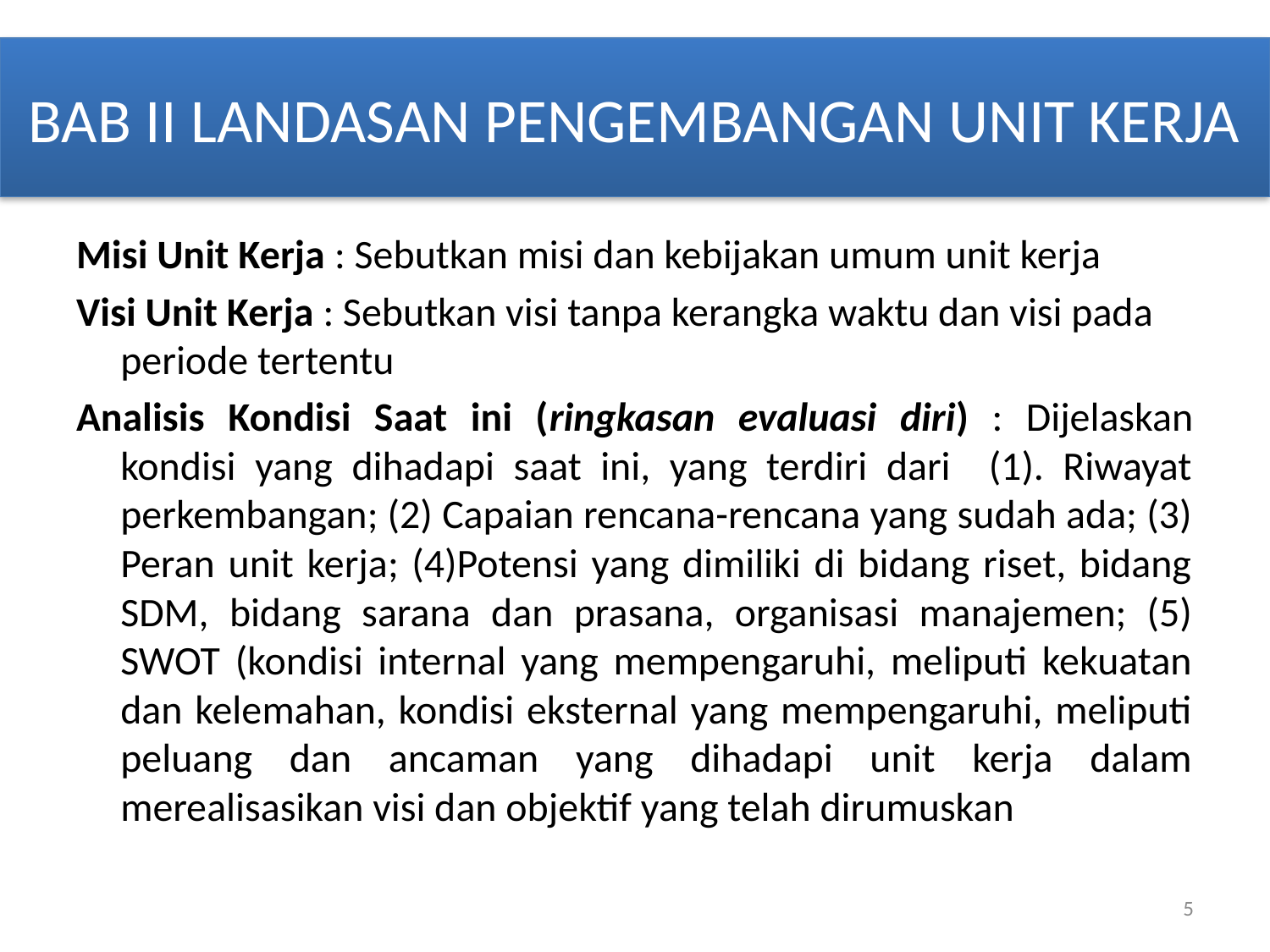

# BAB II LANDASAN PENGEMBANGAN UNIT KERJA
Misi Unit Kerja : Sebutkan misi dan kebijakan umum unit kerja
Visi Unit Kerja : Sebutkan visi tanpa kerangka waktu dan visi pada periode tertentu
Analisis Kondisi Saat ini (ringkasan evaluasi diri) : Dijelaskan kondisi yang dihadapi saat ini, yang terdiri dari  (1). Riwayat perkembangan; (2) Capaian rencana-rencana yang sudah ada; (3) Peran unit kerja; (4)Potensi yang dimiliki di bidang riset, bidang SDM, bidang sarana dan prasana, organisasi manajemen; (5) SWOT (kondisi internal yang mempengaruhi, meliputi kekuatan dan kelemahan, kondisi eksternal yang mempengaruhi, meliputi peluang dan ancaman yang dihadapi unit kerja dalam merealisasikan visi dan objektif yang telah dirumuskan
5